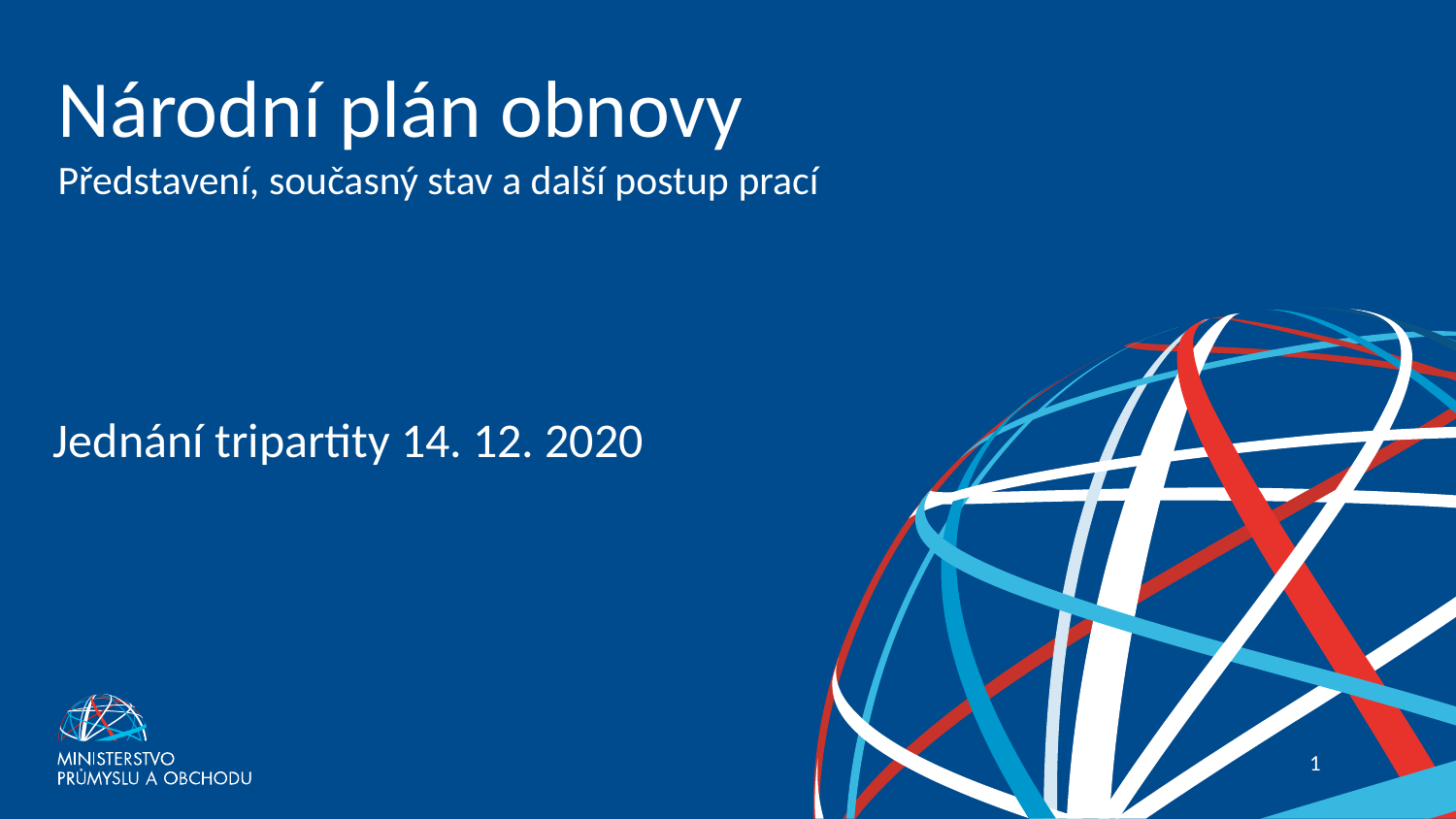

# Národní plán obnovy Představení, současný stav a další postup prací

Jednání tripartity 14. 12. 2020